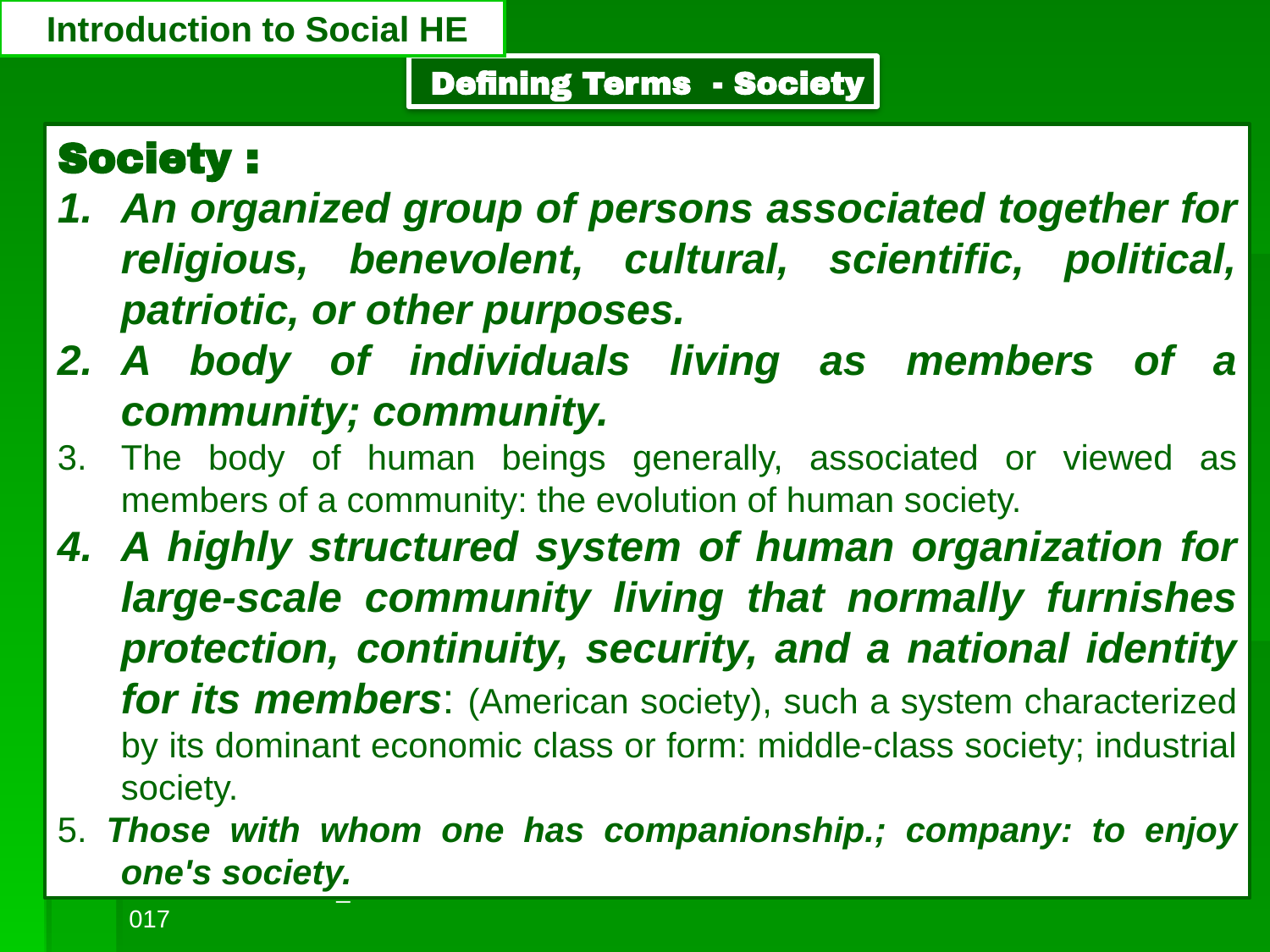

# Introduction to Social HE
Defining Terms  - Society
Society :
An organized group of persons associated together for religious, benevolent, cultural, scientific, political, patriotic, or other purposes.
A body of individuals living as members of a community; community.
The body of human beings generally, associated or viewed as members of a community: the evolution of human society.
A highly structured system of human organization for large-scale community living that normally furnishes protection, continuity, security, and a national identity for its members: (American society), such a system characterized by its dominant economic class or form: middle-class society; industrial society.
5. Those with whom one has companionship.; company: to enjoy one's society.
JohaliSOCHE2014_2017
CHS383
15